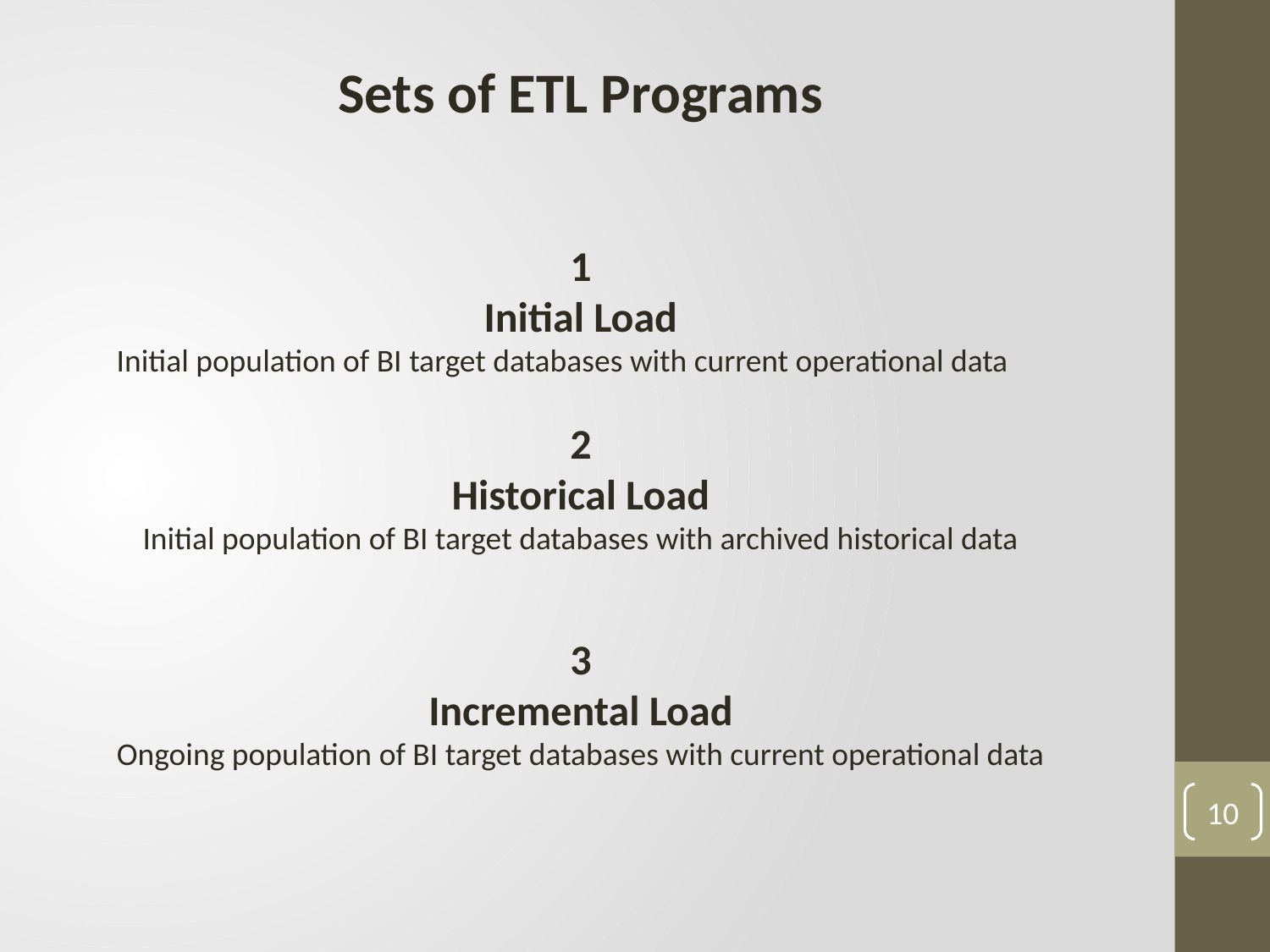

Sets of ETL Programs
1
Initial Load
Initial population of BI target databases with current operational data

2
Historical Load
Initial population of BI target databases with archived historical data

3
Incremental Load
Ongoing population of BI target databases with current operational data

10